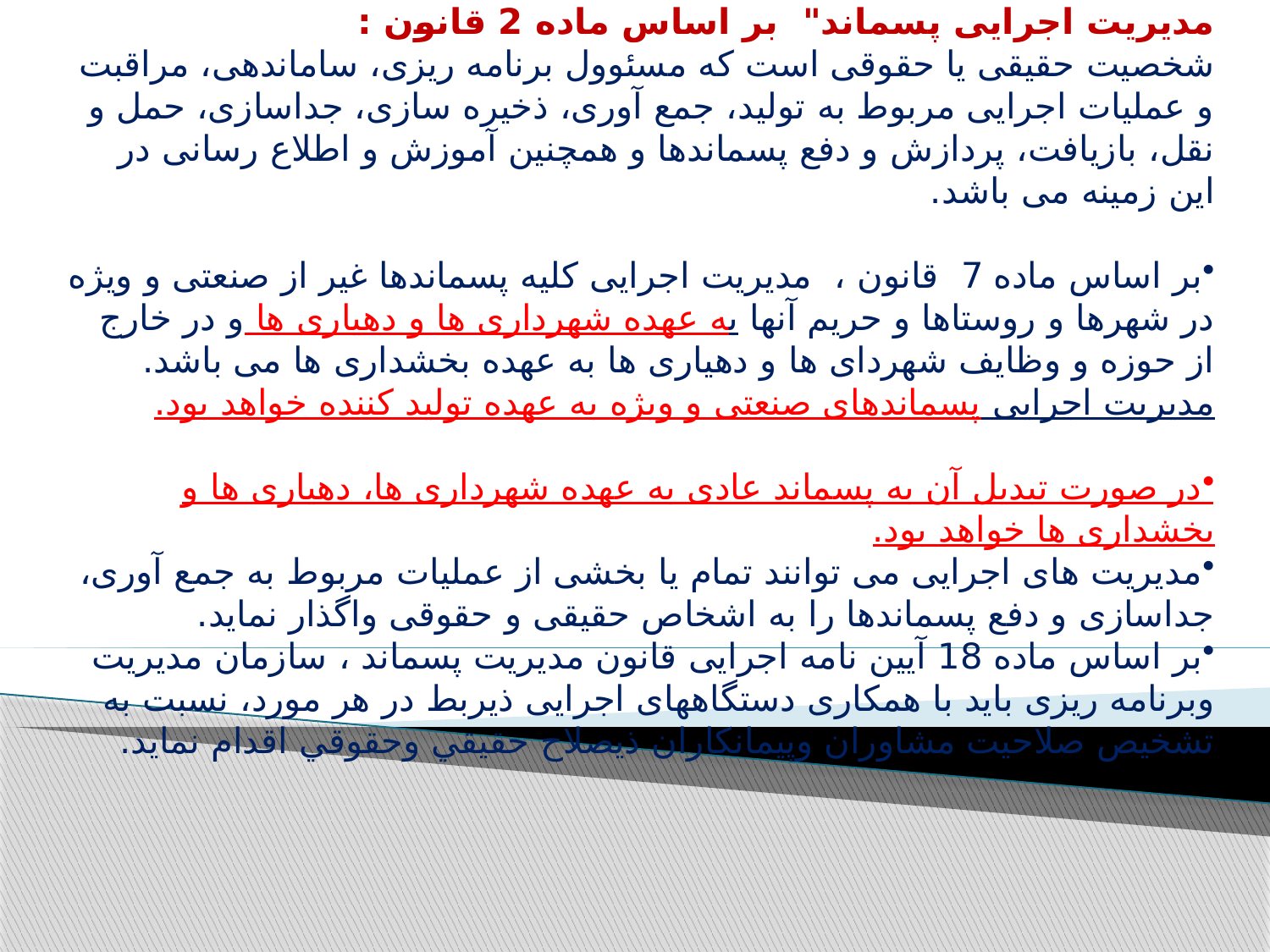

مدیریت اجرایی پسماند"  بر اساس ماده 2 قانون :
شخصیت حقیقی یا حقوقی است که مسئوول برنامه ریزی، ساماندهی، مراقبت و عملیات اجرایی مربوط به تولید، جمع آوری، ذخیره سازی، جداسازی، حمل و نقل، بازیافت، پردازش و دفع پسماندها و همچنین آموزش و اطلاع رسانی در این زمینه می باشد.

بر اساس ماده 7  قانون ،  مدیریت اجرایی کلیه پسماندها غیر از صنعتی و ویژه در شهرها و روستاها و حریم آنها به عهده شهرداری ها و دهیاری ها و در خارج از حوزه و وظایف شهردای ها و دهیاری ها به عهده بخشداری ها می باشد. مدیریت اجرایی پسماندهای صنعتی و ویژه به عهده تولید کننده خواهد بود.

در صورت تبدیل آن به پسماند عادی به عهده شهرداری ها، دهیاری ها و بخشداری ها خواهد بود.
مدیریت های اجرایی می توانند تمام یا بخشی از عملیات مربوط به جمع آوری، جداسازی و دفع پسماندها را به اشخاص حقیقی و حقوقی واگذار نماید.
بر اساس ماده 18 آیین نامه اجرایی قانون مدیریت پسماند ، سازمان مدیریت وبرنامه ریزی باید با همکاری دستگاههای اجرایی ذیربط در هر مورد، نسبت به تشخیص صلاحیت مشاوران وپیمانکاران ذیصلاح حقيقي وحقوقي اقدام نماید.